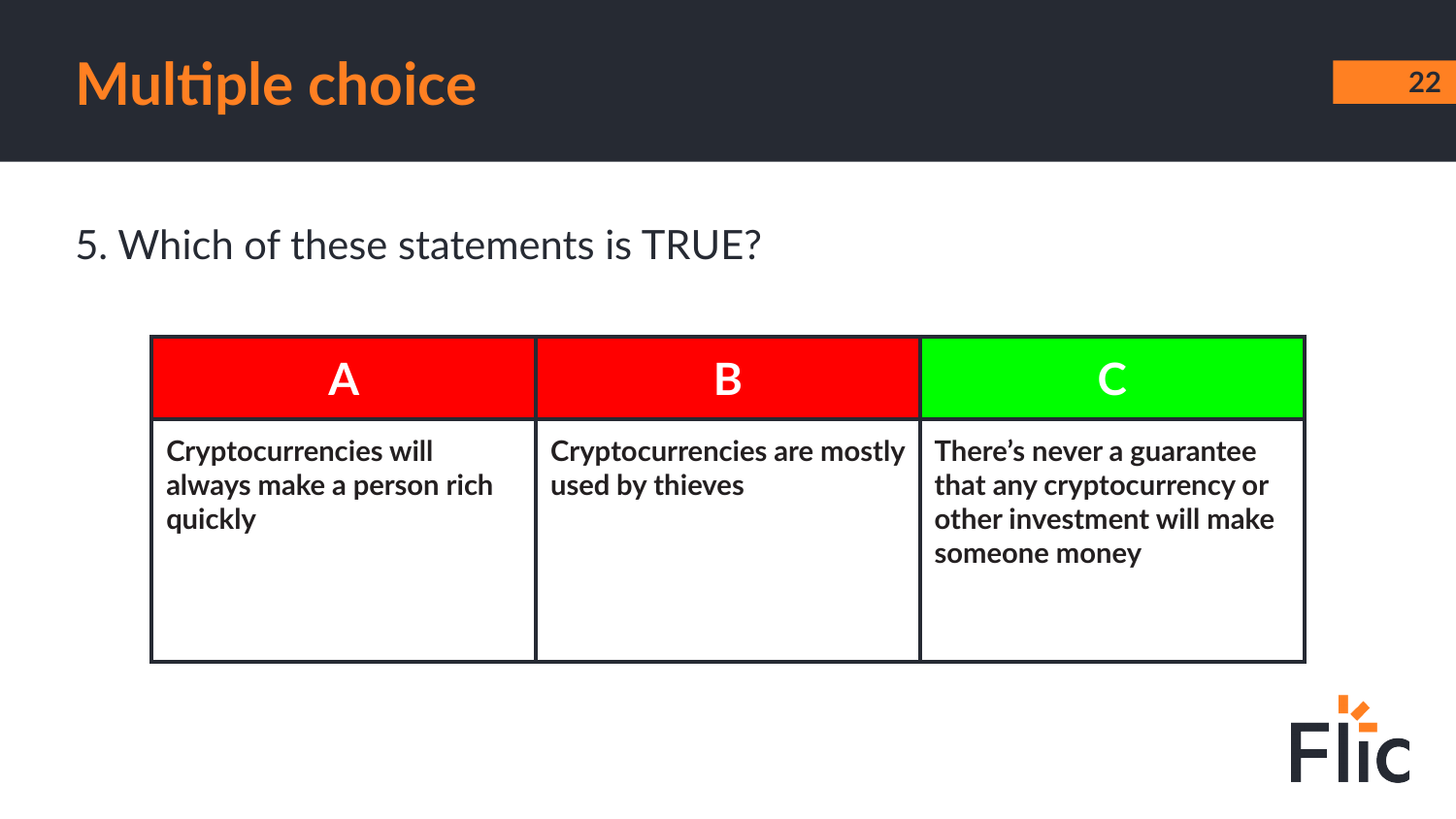

Multiple choice
22
5. Which of these statements is TRUE?

| A | B | C |
| --- | --- | --- |
| Cryptocurrencies will always make a person rich quickly | Cryptocurrencies are mostly used by thieves | There’s never a guarantee that any cryptocurrency or other investment will make someone money |